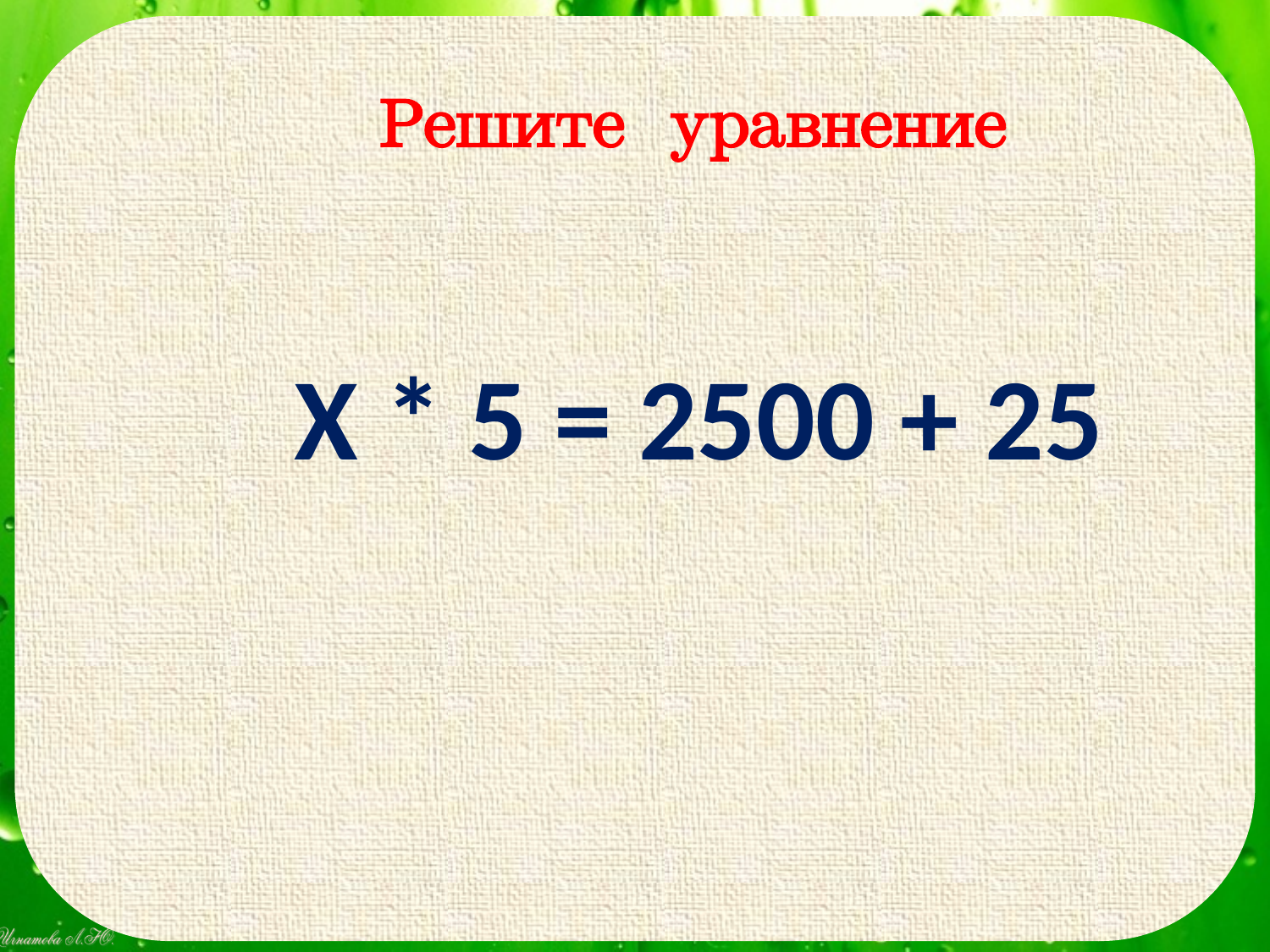

Решите  уравнение
Х * 5 = 2500 + 25